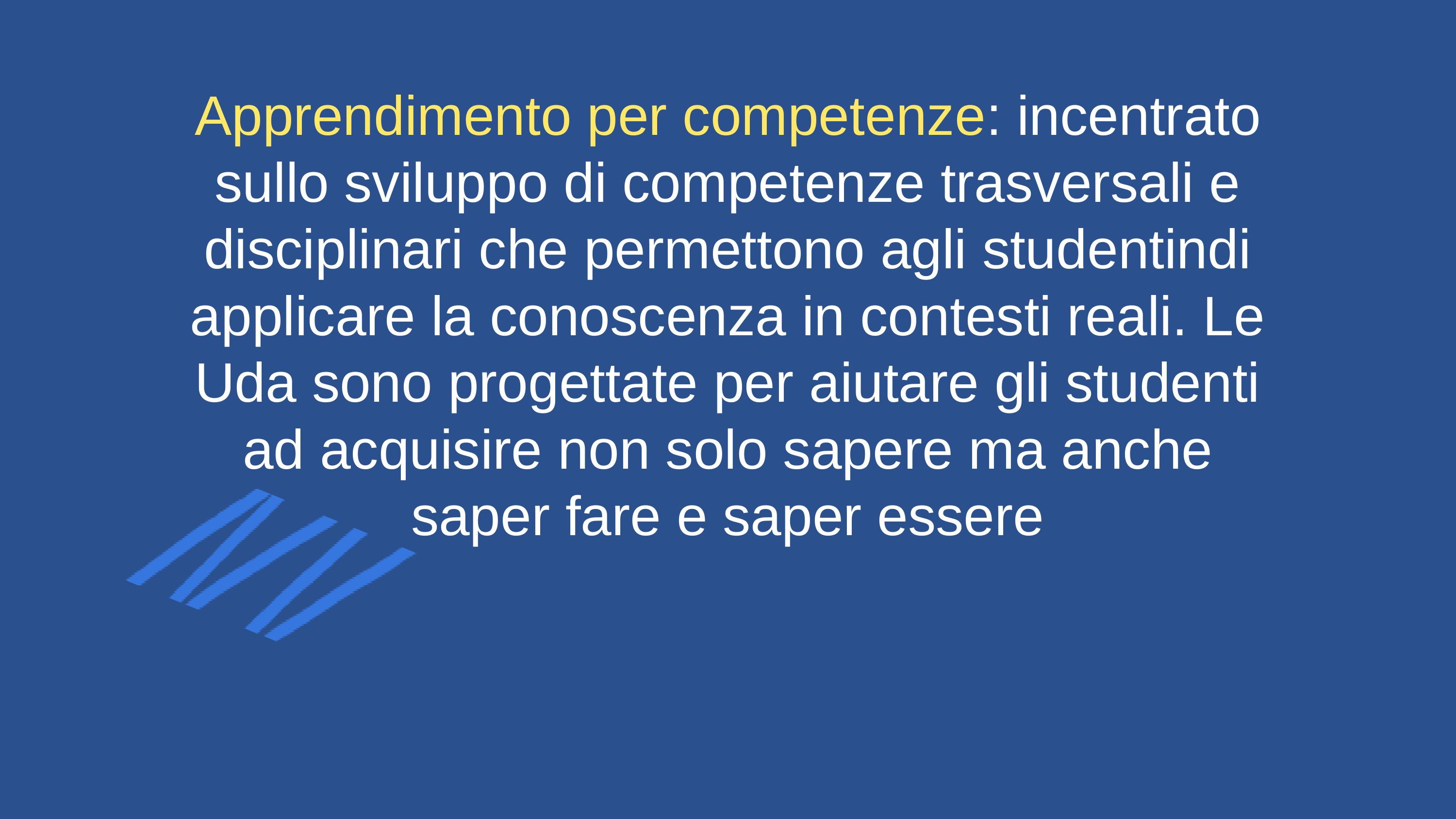

Apprendimento per competenze: incentrato sullo sviluppo di competenze trasversali e disciplinari che permettono agli studentindi applicare la conoscenza in contesti reali. Le Uda sono progettate per aiutare gli studenti ad acquisire non solo sapere ma anche saper fare e saper essere